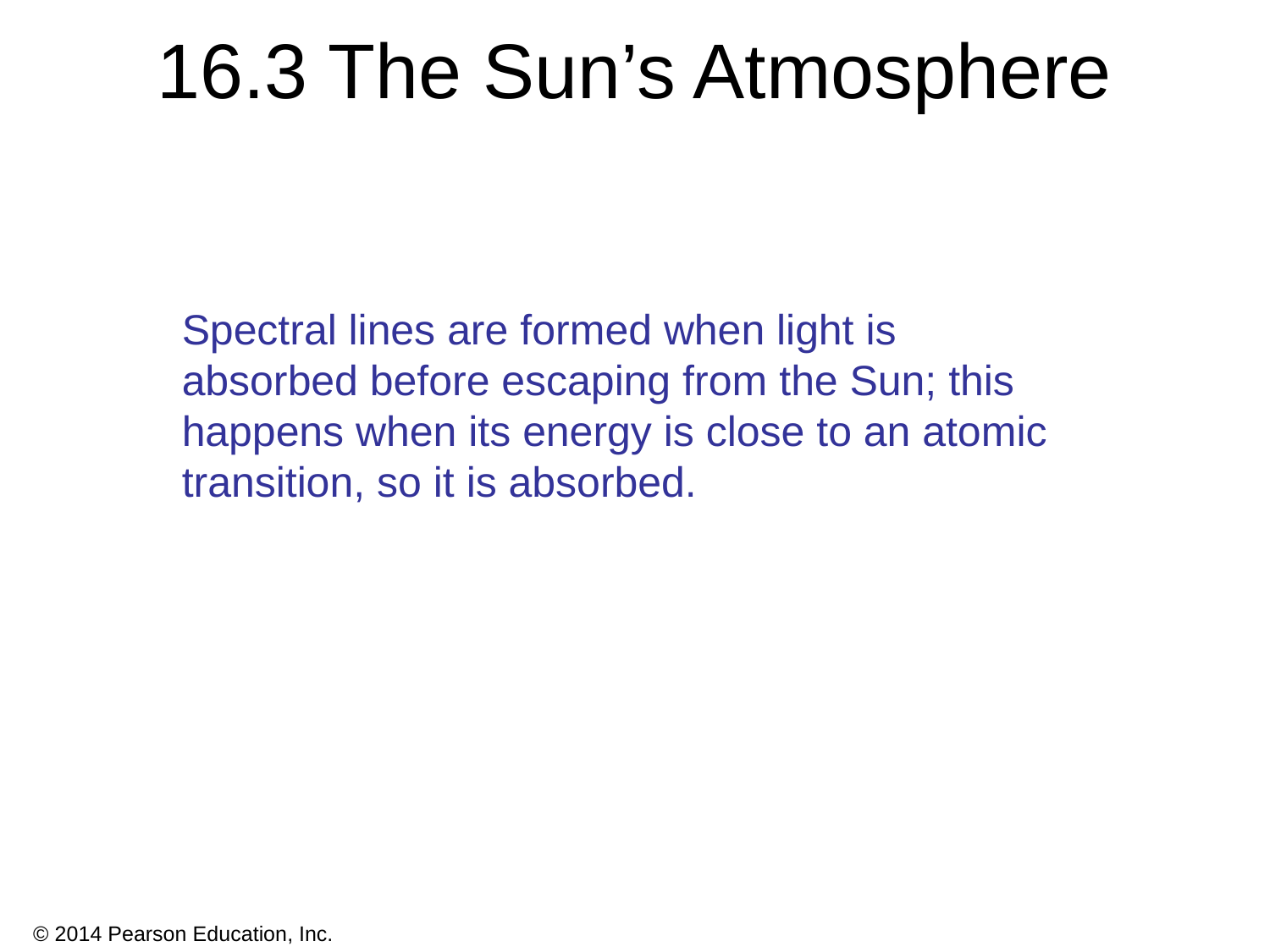

# 16.3 The Sun’s Atmosphere
Spectral lines are formed when light is absorbed before escaping from the Sun; this happens when its energy is close to an atomic transition, so it is absorbed.